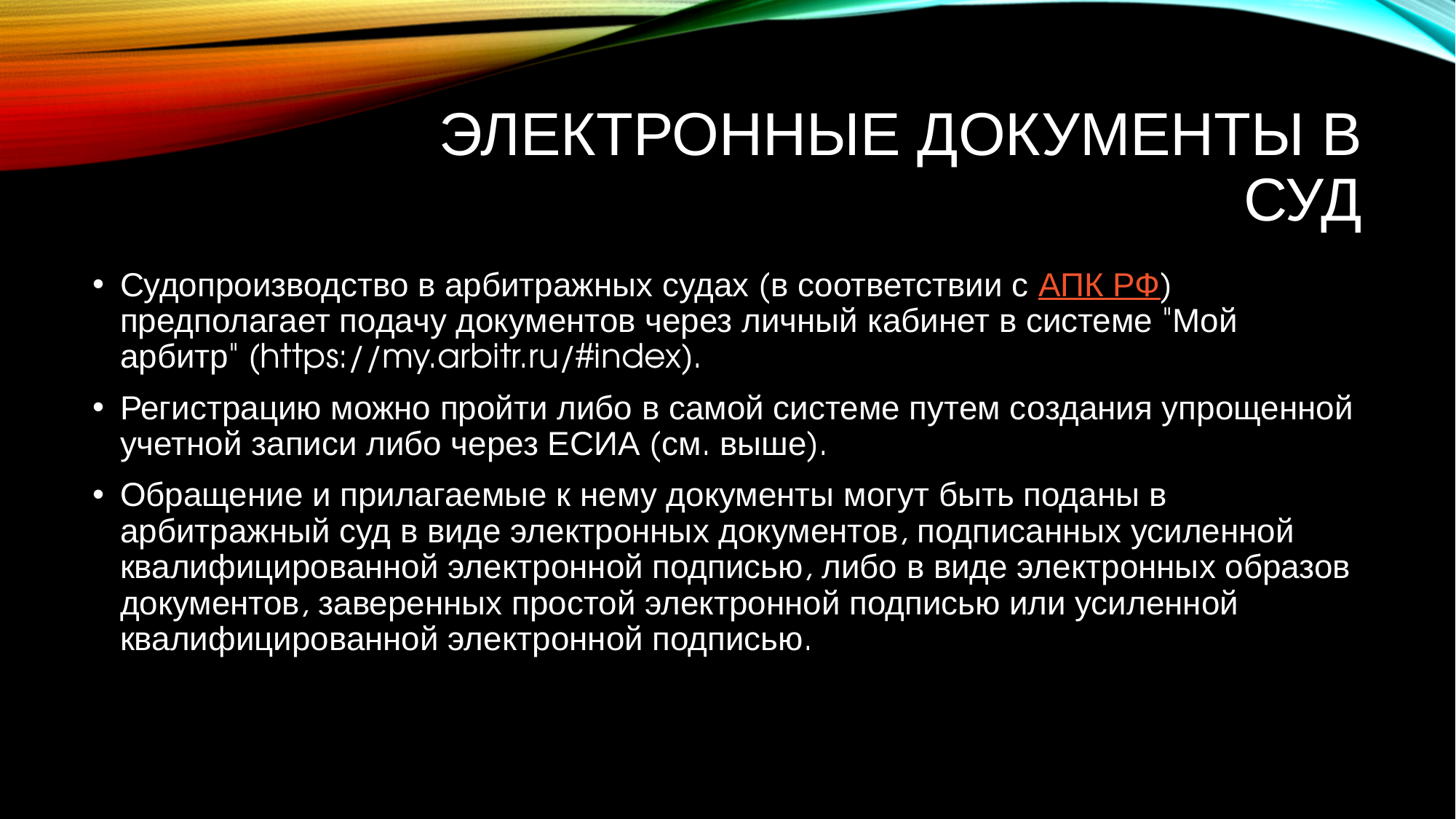

# Электронные документы в суд
Судопроизводство в арбитражных судах (в соответствии с АПК РФ) предполагает подачу документов через личный кабинет в системе "Мой арбитр" (https://my.arbitr.ru/#index).
Регистрацию можно пройти либо в самой системе путем создания упрощенной учетной записи либо через ЕСИА (см. выше).
Обращение и прилагаемые к нему документы могут быть поданы в арбитражный суд в виде электронных документов, подписанных усиленной квалифицированной электронной подписью, либо в виде электронных образов документов, заверенных простой электронной подписью или усиленной квалифицированной электронной подписью.